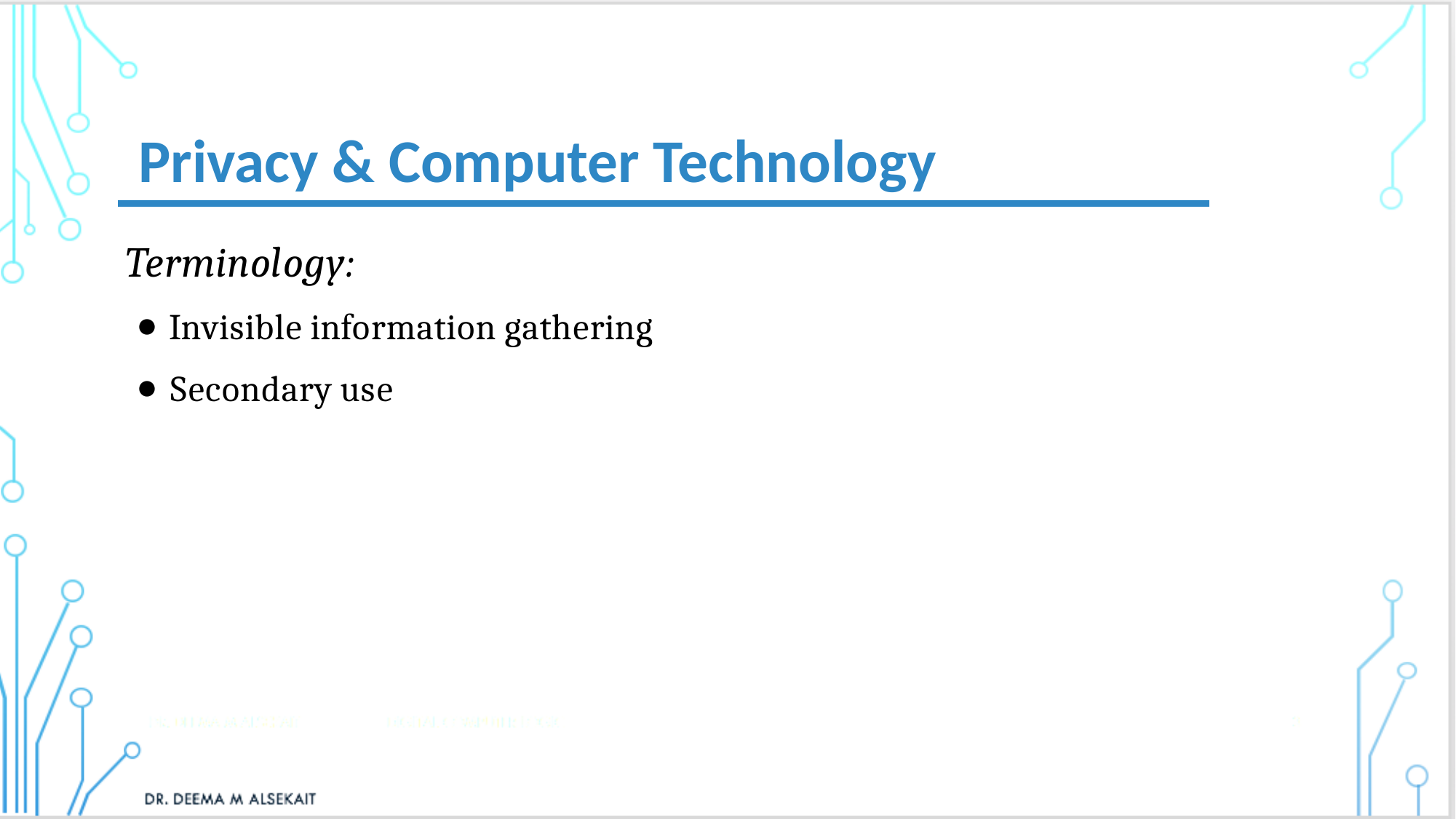

Privacy & Computer Technology
Terminology:
Invisible information gathering
Secondary use